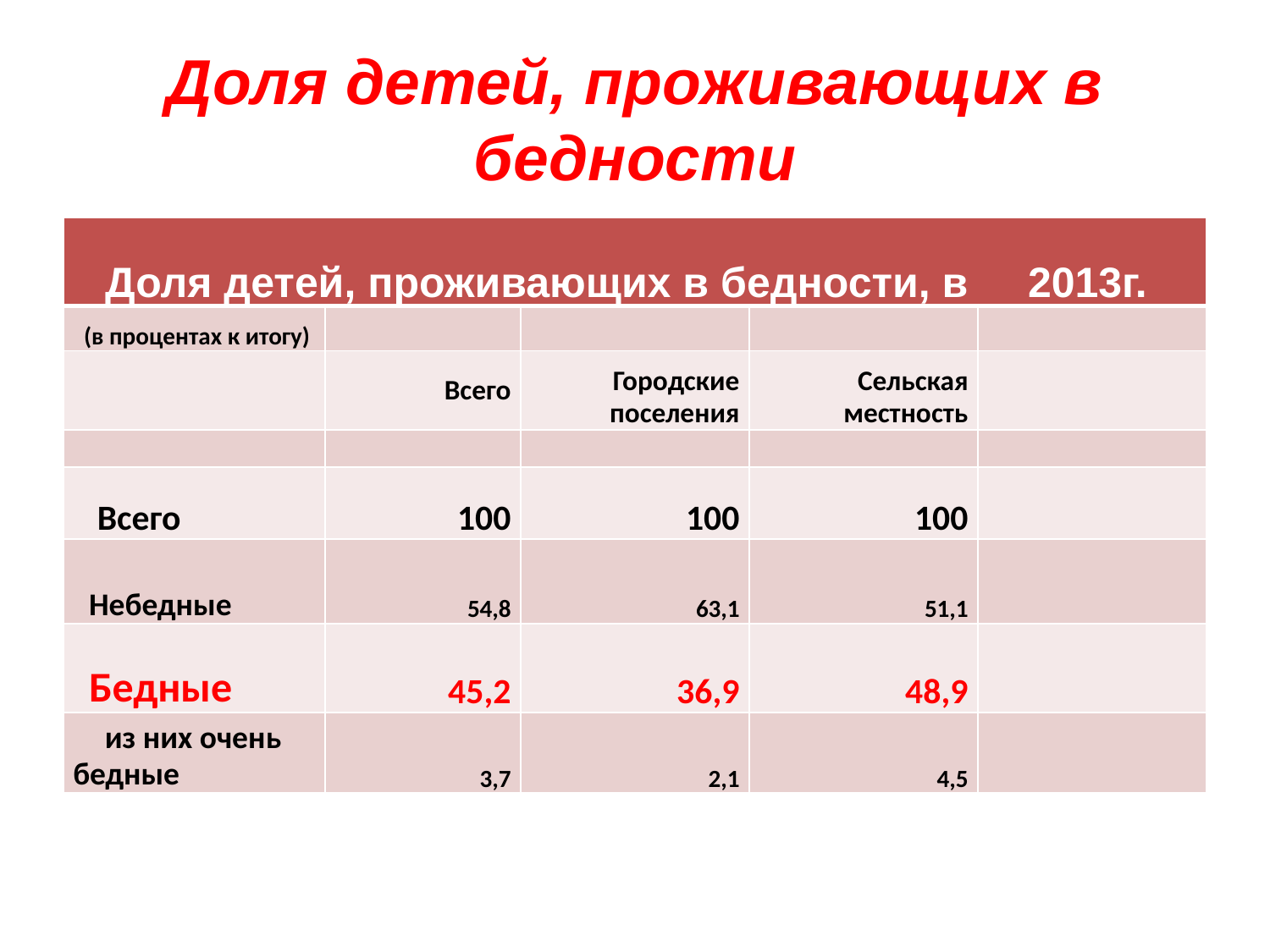

# Доля детей, проживающих в бедности
| Доля детей, проживающих в бедности, в 2013г. |  |  |  |  |
| --- | --- | --- | --- | --- |
| (в процентах к итогу) |  |  |  |  |
|  | Всего | Городские поселения | Сельская местность |  |
|  |  |  |  |  |
| Всего | 100 | 100 | 100 |  |
| Небедные | 54,8 | 63,1 | 51,1 |  |
| Бедные | 45,2 | 36,9 | 48,9 |  |
| из них очень бедные | 3,7 | 2,1 | 4,5 |  |